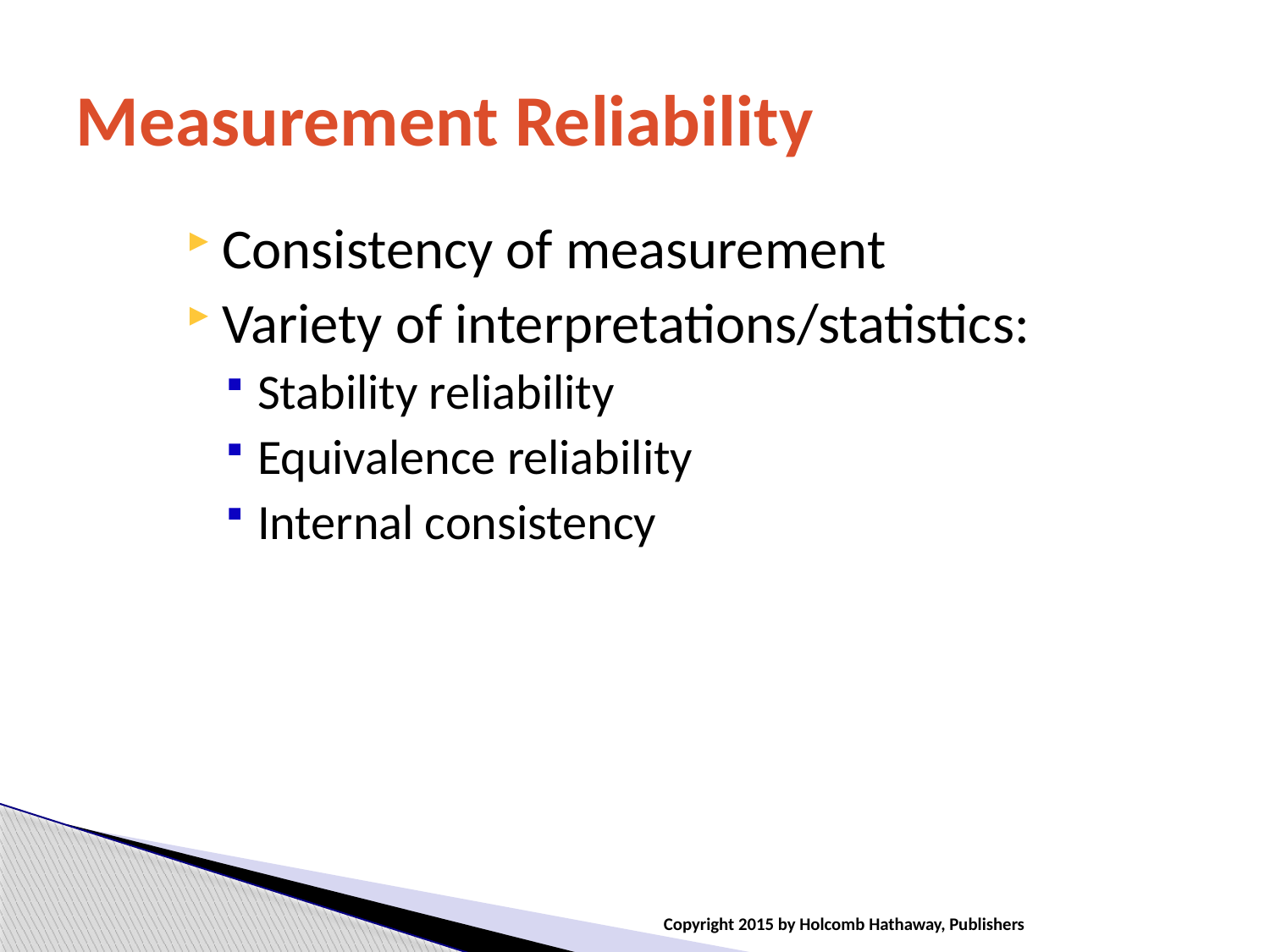

# Measurement Reliability
Consistency of measurement
Variety of interpretations/statistics:
Stability reliability
Equivalence reliability
Internal consistency
Copyright 2015 by Holcomb Hathaway, Publishers